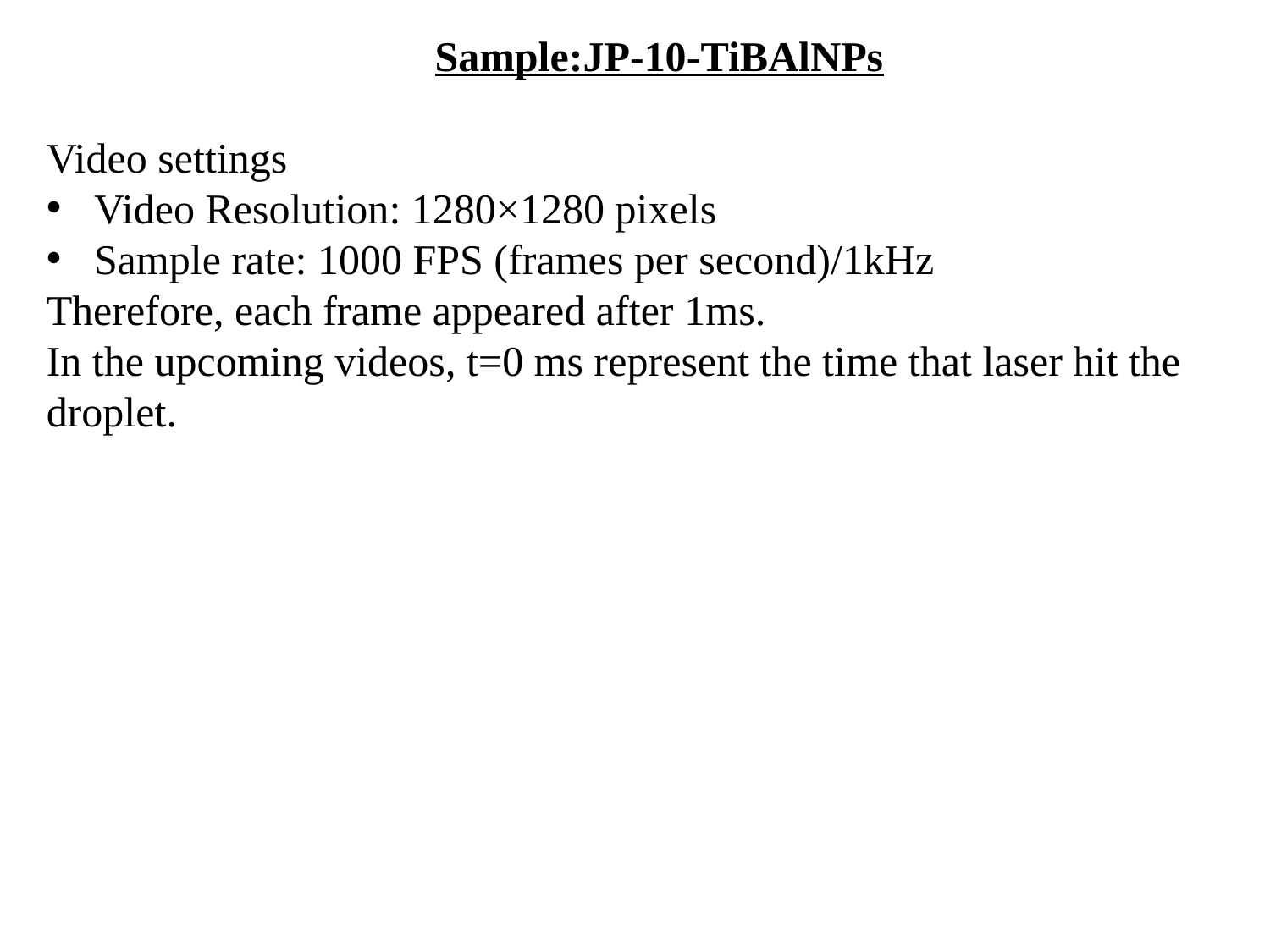

Sample:JP-10-TiBAlNPs

Video settings
Video Resolution: 1280×1280 pixels
Sample rate: 1000 FPS (frames per second)/1kHz
Therefore, each frame appeared after 1ms.
In the upcoming videos, t=0 ms represent the time that laser hit the droplet.